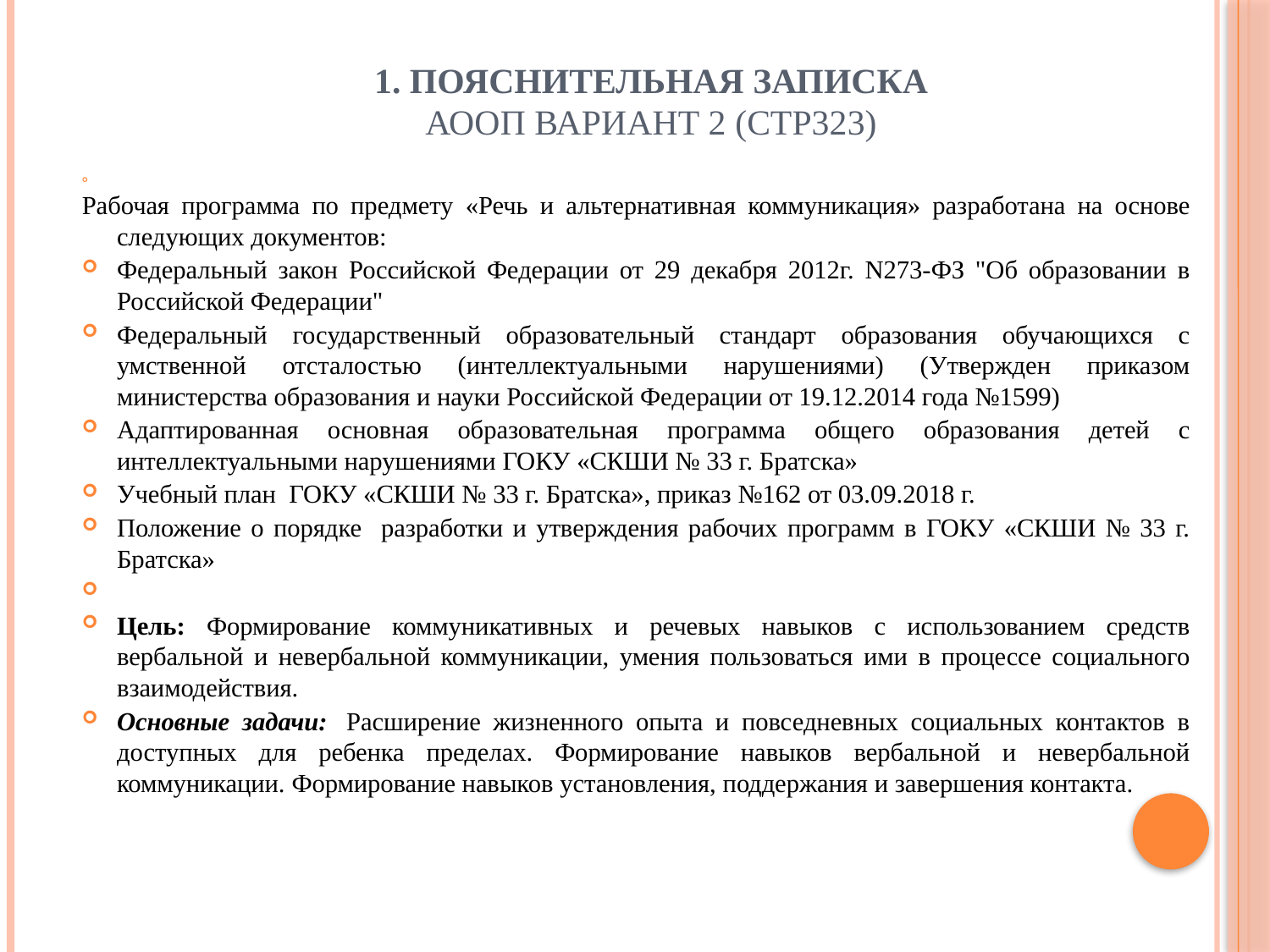

# 1. ПОЯСНИТЕЛЬНАЯ ЗАПИСКА АООП вариант 2 (стр323)

Рабочая программа по предмету «Речь и альтернативная коммуникация» разработана на основе следующих документов:
Федеральный закон Российской Федерации от 29 декабря 2012г. N273-ФЗ "Об образовании в Российской Федерации"
Федеральный государственный образовательный стандарт образования обучающихся с умственной отсталостью (интеллектуальными нарушениями) (Утвержден приказом министерства образования и науки Российской Федерации от 19.12.2014 года №1599)
Адаптированная основная образовательная программа общего образования детей с интеллектуальными нарушениями ГОКУ «СКШИ № 33 г. Братска»
Учебный план  ГОКУ «СКШИ № 33 г. Братска», приказ №162 от 03.09.2018 г.
Положение о порядке  разработки и утверждения рабочих программ в ГОКУ «СКШИ № 33 г. Братска»

Цель: Формирование коммуникативных и речевых навыков с использованием средств вербальной и невербальной коммуникации, умения пользоваться ими в процессе социального взаимодействия.
Основные задачи:  Расширение жизненного опыта и повседневных социальных контактов в доступных для ребенка пределах. Формирование навыков вербальной и невербальной коммуникации. Формирование навыков установления, поддержания и завершения контакта.